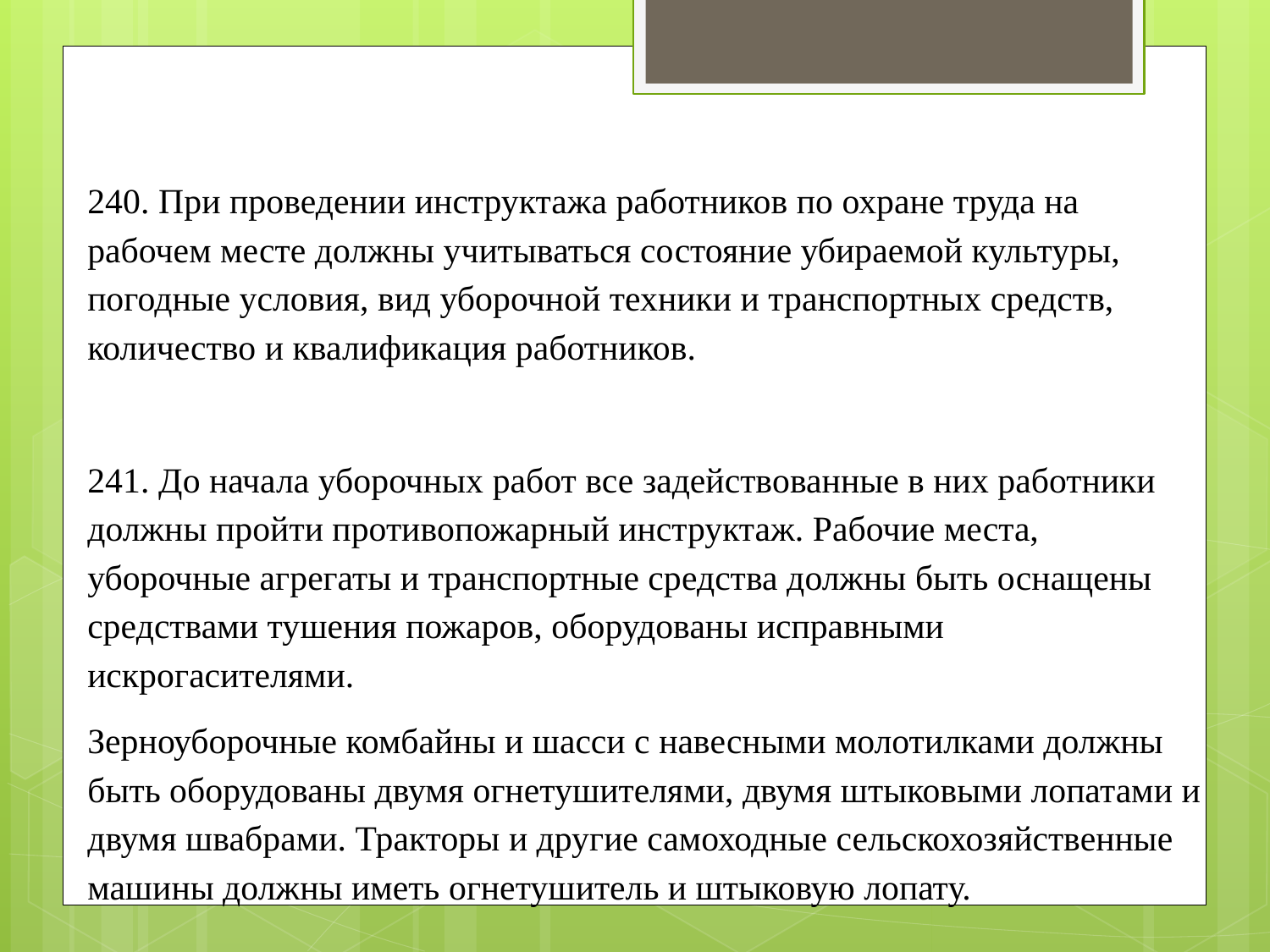

240. При проведении инструктажа работников по охране труда на рабочем месте должны учитываться состояние убираемой культуры, погодные условия, вид уборочной техники и транспортных средств, количество и квалификация работников.

241. До начала уборочных работ все задействованные в них работники должны пройти противопожарный инструктаж. Рабочие места, уборочные агрегаты и транспортные средства должны быть оснащены средствами тушения пожаров, оборудованы исправными искрогасителями.
Зерноуборочные комбайны и шасси с навесными молотилками должны быть оборудованы двумя огнетушителями, двумя штыковыми лопатами и двумя швабрами. Тракторы и другие самоходные сельскохозяйственные машины должны иметь огнетушитель и штыковую лопату.